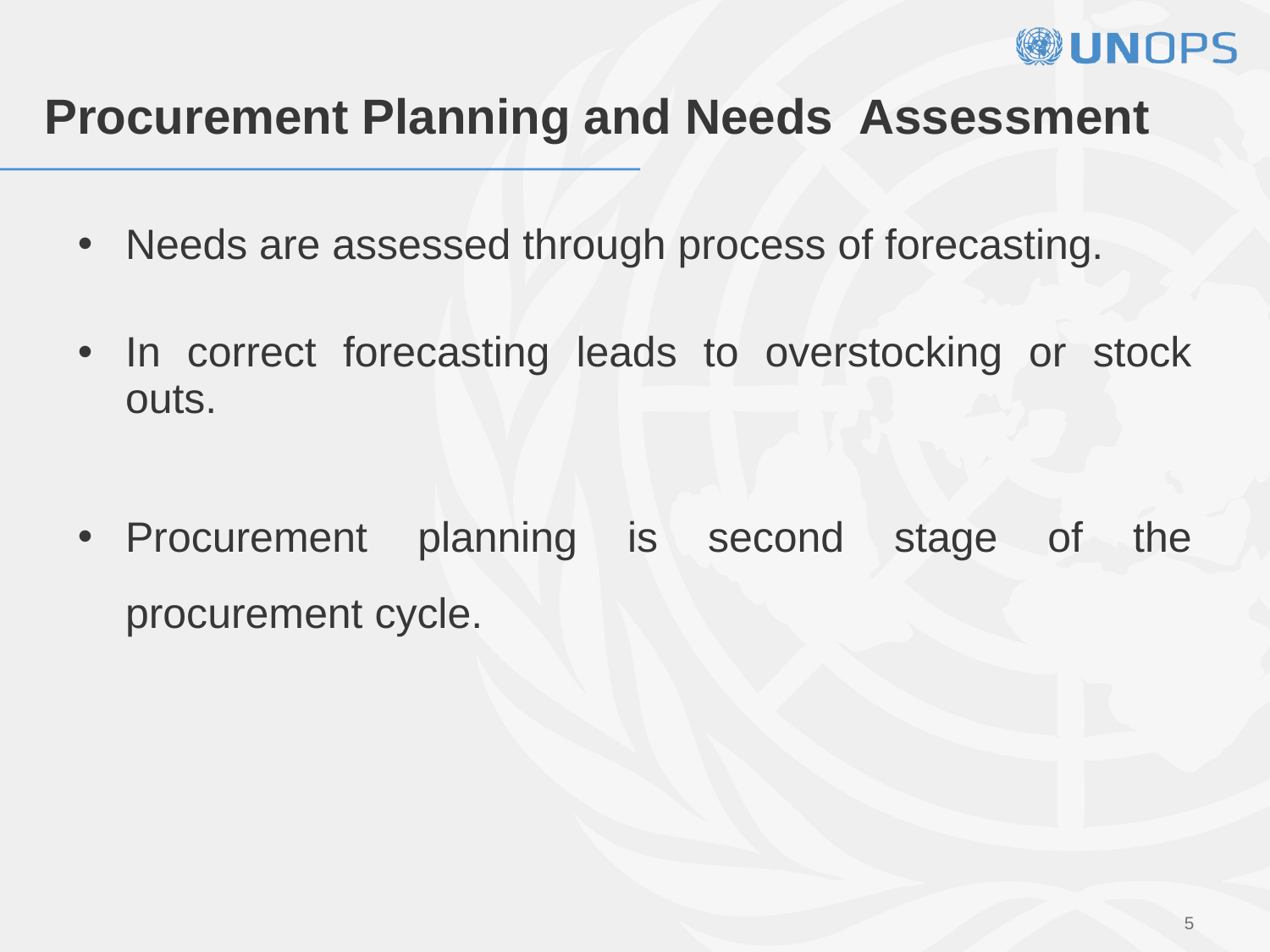

# Procurement Planning and Needs  Assessment
Needs are assessed through process of forecasting.

In correct forecasting leads to overstocking or stock outs.

Procurement planning is second stage of the procurement cycle.

5